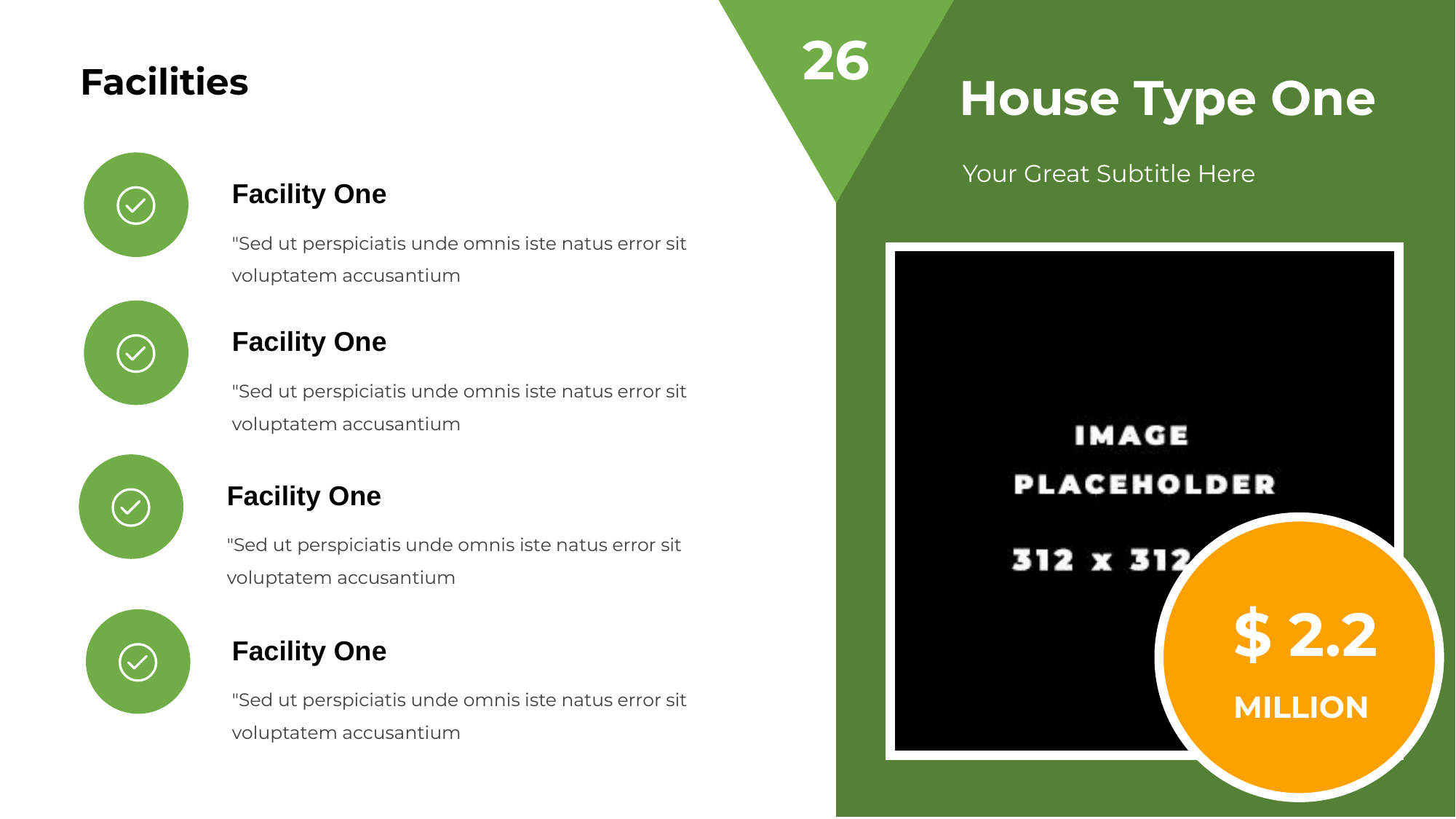

26
Facilities
House Type One

Your Great Subtitle Here
Facility One

"Sed ut perspiciatis unde omnis iste natus error sit voluptatem accusantium

Facility One

"Sed ut perspiciatis unde omnis iste natus error sit voluptatem accusantium

Facility One

"Sed ut perspiciatis unde omnis iste natus error sit voluptatem accusantium
$ 2.2

Facility One

"Sed ut perspiciatis unde omnis iste natus error sit voluptatem accusantium
MILLION